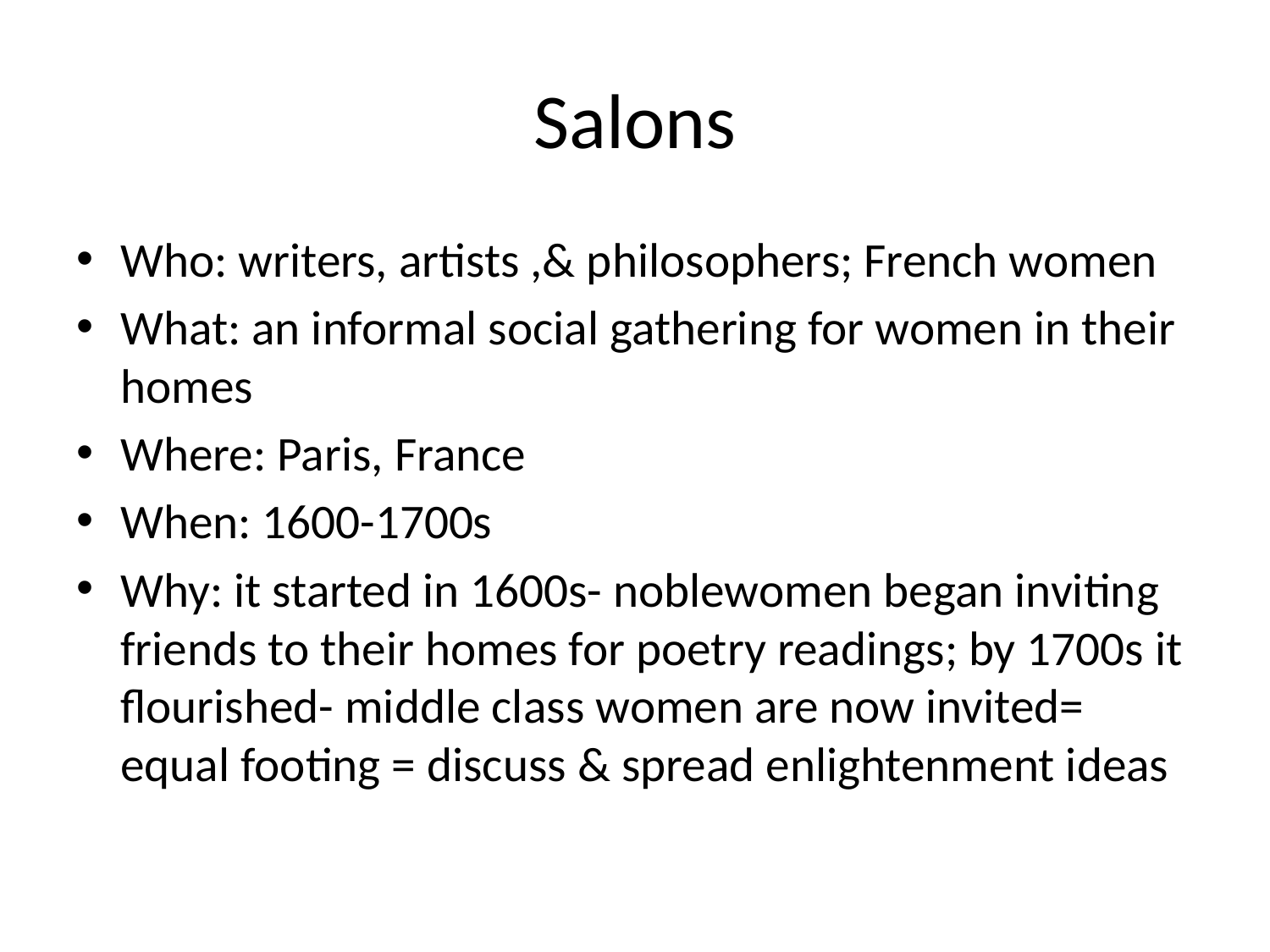

# Salons
Who: writers, artists ,& philosophers; French women
What: an informal social gathering for women in their homes
Where: Paris, France
When: 1600-1700s
Why: it started in 1600s- noblewomen began inviting friends to their homes for poetry readings; by 1700s it flourished- middle class women are now invited= equal footing = discuss & spread enlightenment ideas